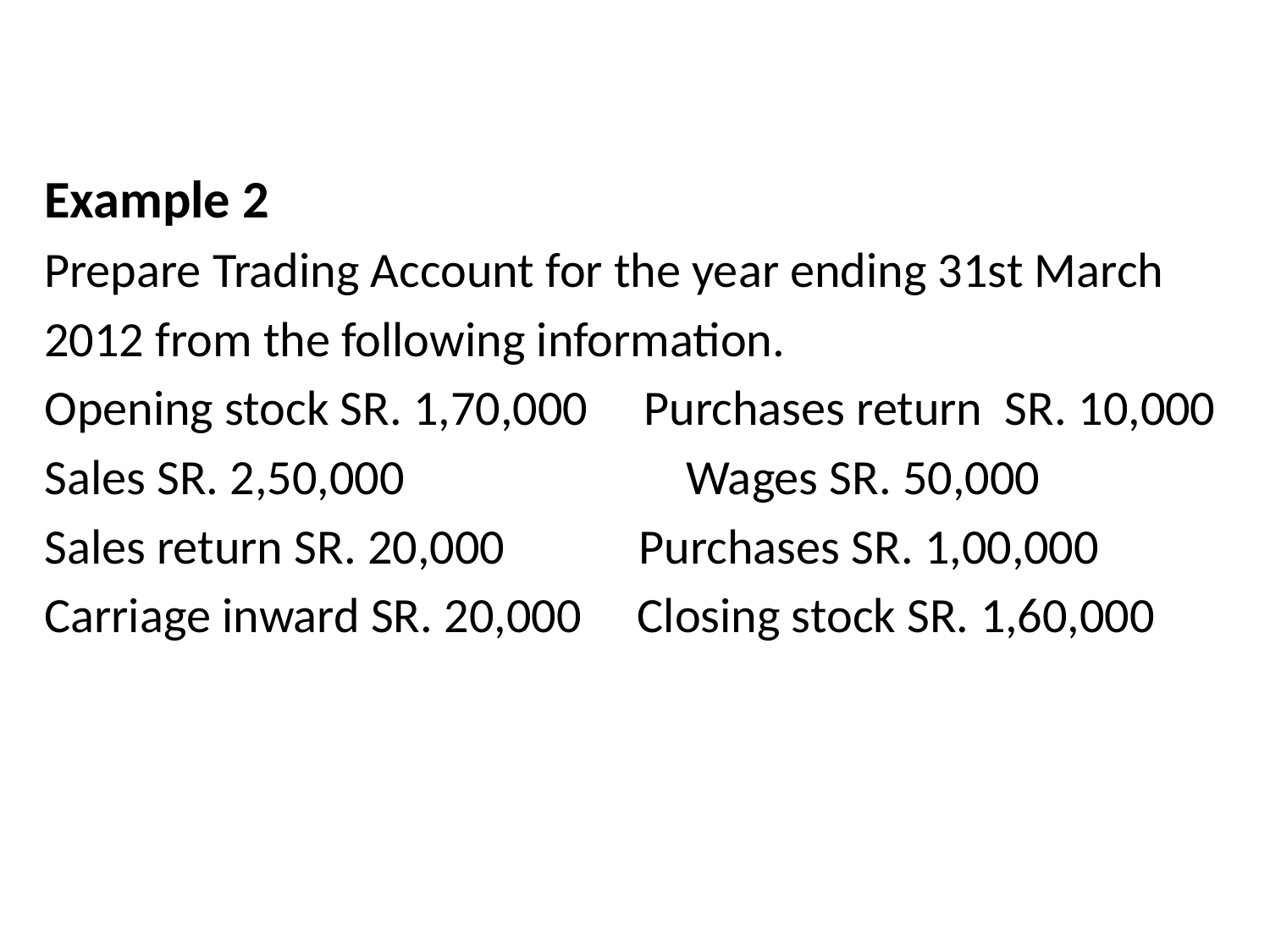

Example 2
Prepare Trading Account for the year ending 31st March
2012 from the following information.
Opening stock SR. 1,70,000     Purchases return  SR. 10,000
Sales SR. 2,50,000	                   Wages SR. 50,000
Sales return SR. 20,000            Purchases SR. 1,00,000
Carriage inward SR. 20,000     Closing stock SR. 1,60,000